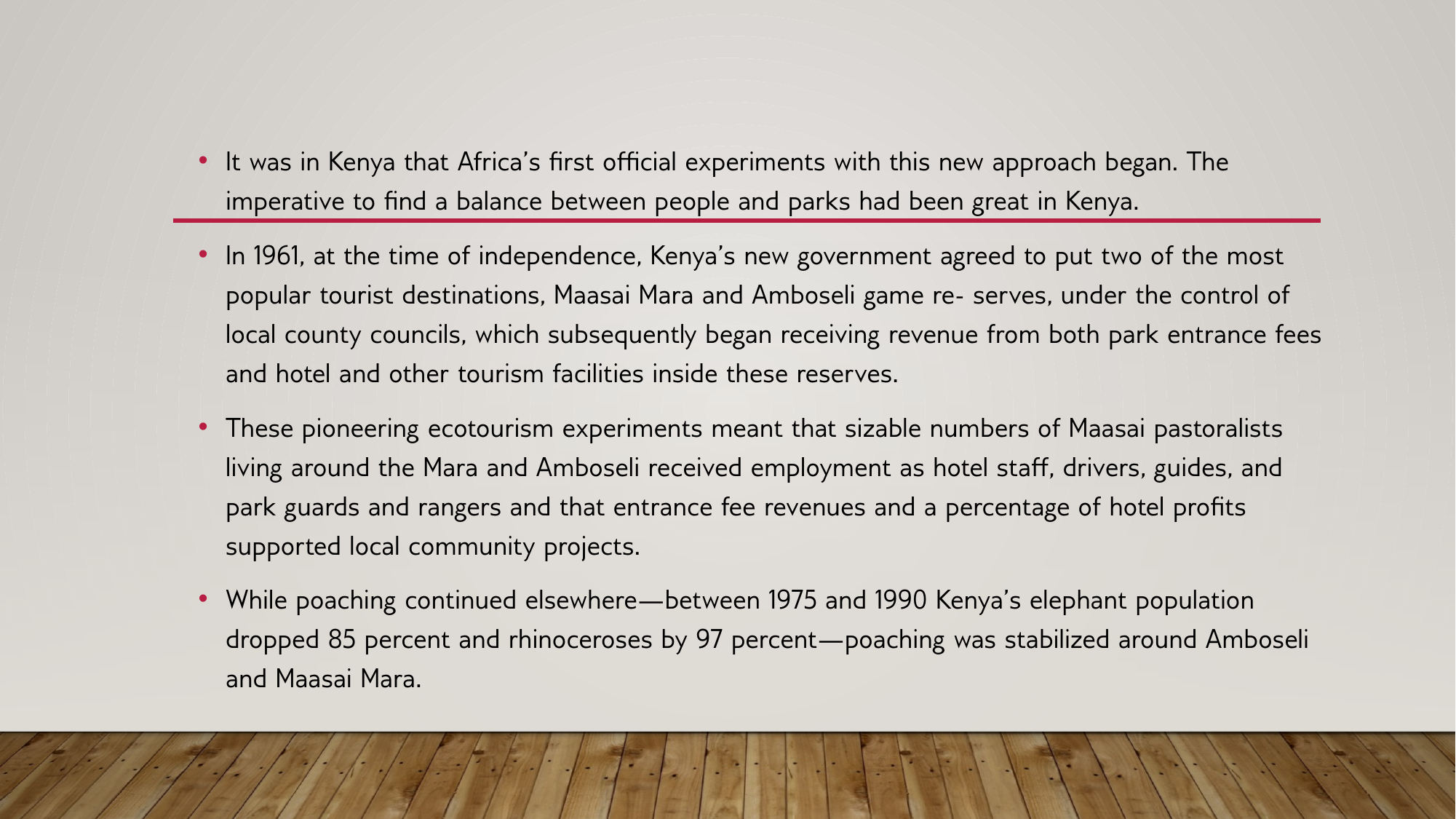

It was in Kenya that Africa’s first official experiments with this new approach began. The imperative to find a balance between people and parks had been great in Kenya.
In 1961, at the time of independence, Kenya’s new government agreed to put two of the most popular tourist destinations, Maasai Mara and Amboseli game re- serves, under the control of local county councils, which subsequently began receiving revenue from both park entrance fees and hotel and other tourism facilities inside these reserves.
These pioneering ecotourism experiments meant that sizable numbers of Maasai pastoralists living around the Mara and Amboseli received employment as hotel staff, drivers, guides, and park guards and rangers and that entrance fee revenues and a percentage of hotel profits supported local community projects.
While poaching continued elsewhere—between 1975 and 1990 Kenya’s elephant population dropped 85 percent and rhinoceroses by 97 percent—poaching was stabilized around Amboseli and Maasai Mara.